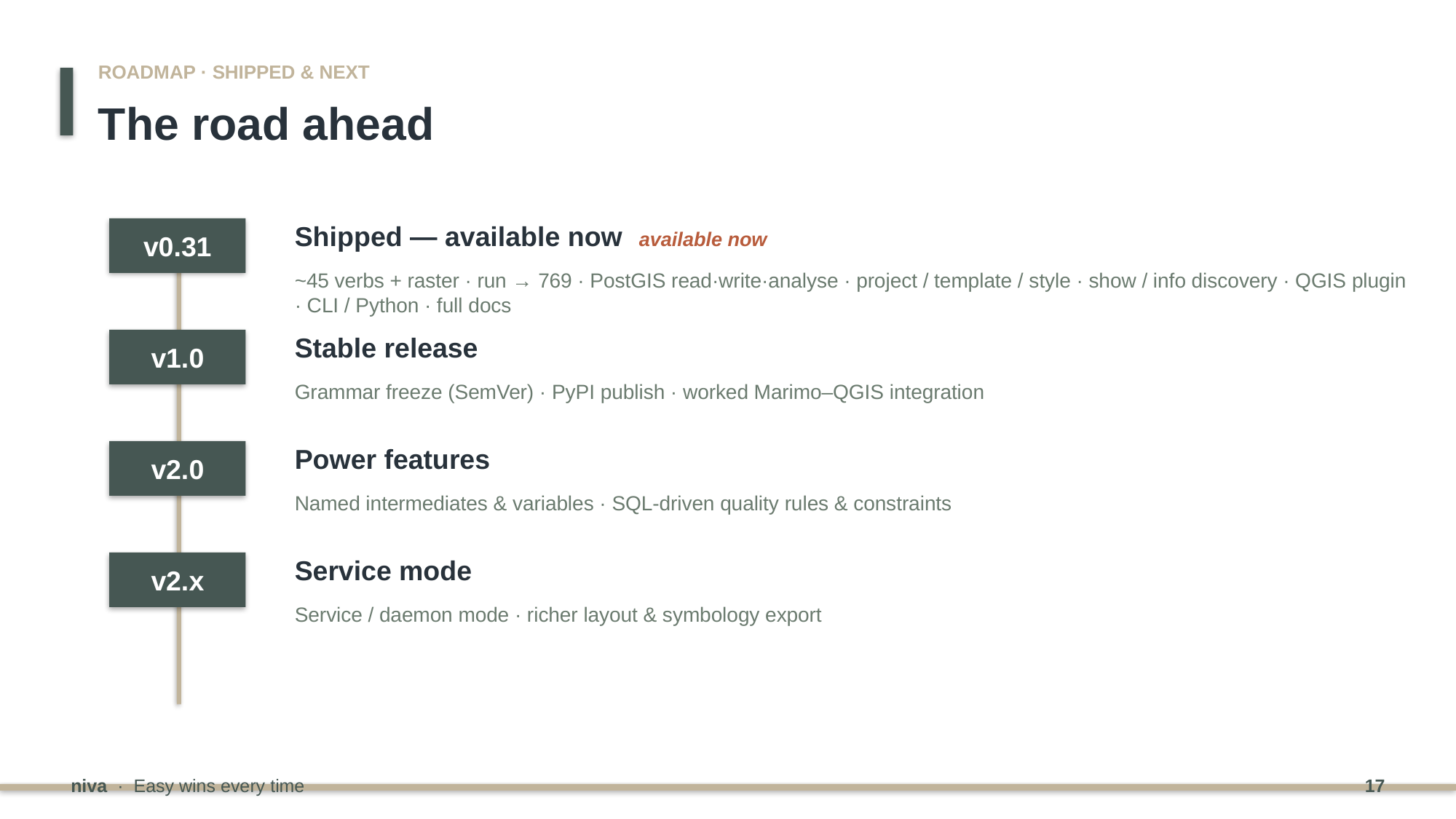

ROADMAP · SHIPPED & NEXT

The road ahead
Shipped — available now   available now

v0.31

~45 verbs + raster · run → 769 · PostGIS read·write·analyse · project / template / style · show / info discovery · QGIS plugin · CLI / Python · full docs
Stable release

v1.0
Grammar freeze (SemVer) · PyPI publish · worked Marimo–QGIS integration
Power features

v2.0
Named intermediates & variables · SQL-driven quality rules & constraints
Service mode

v2.x
Service / daemon mode · richer layout & symbology export
niva  ·  Easy wins every time
17